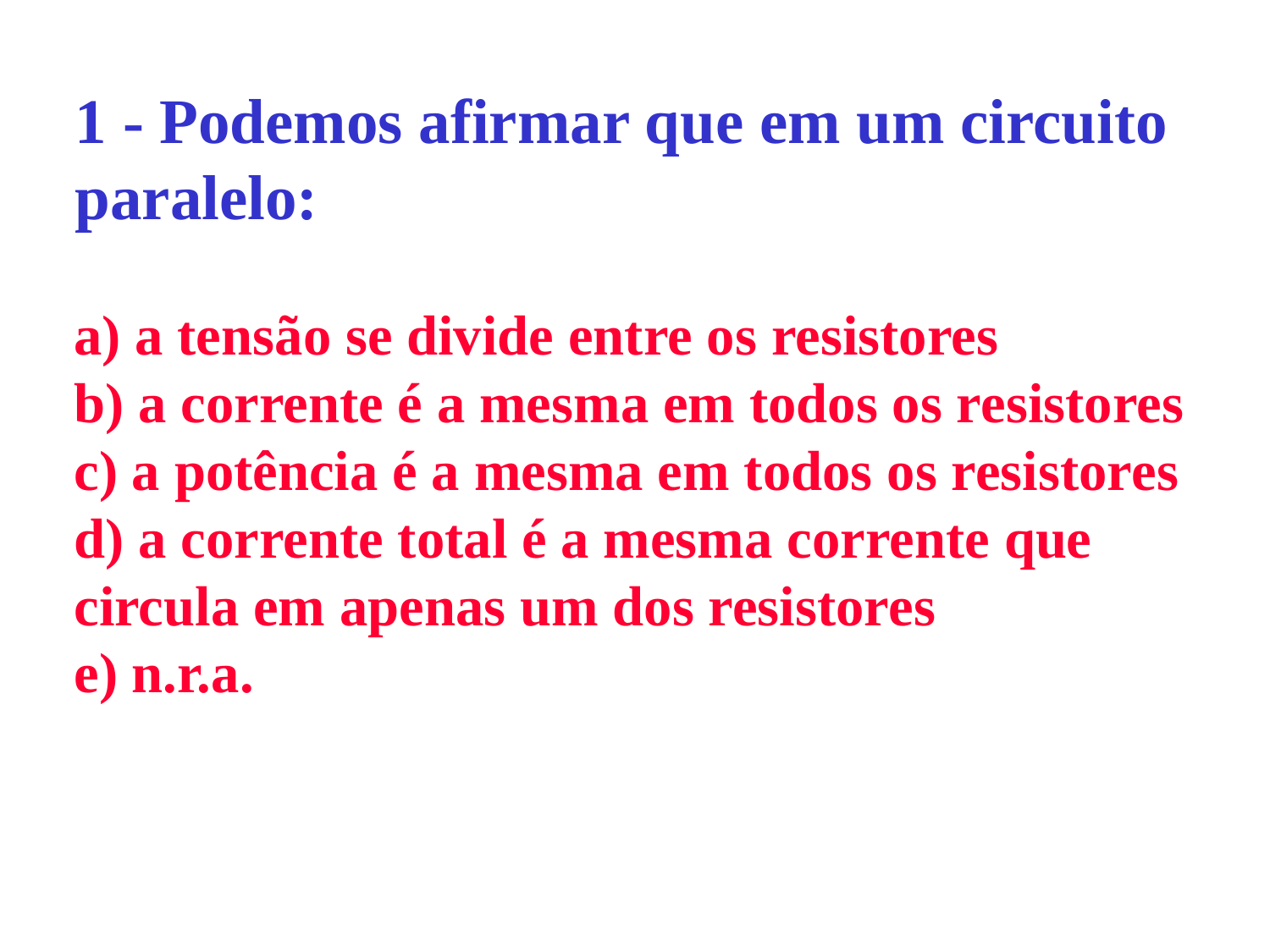

1 - Podemos afirmar que em um circuito
paralelo:
a) a tensão se divide entre os resistores
b) a corrente é a mesma em todos os resistores
c) a potência é a mesma em todos os resistores
d) a corrente total é a mesma corrente que
circula em apenas um dos resistores
e) n.r.a.